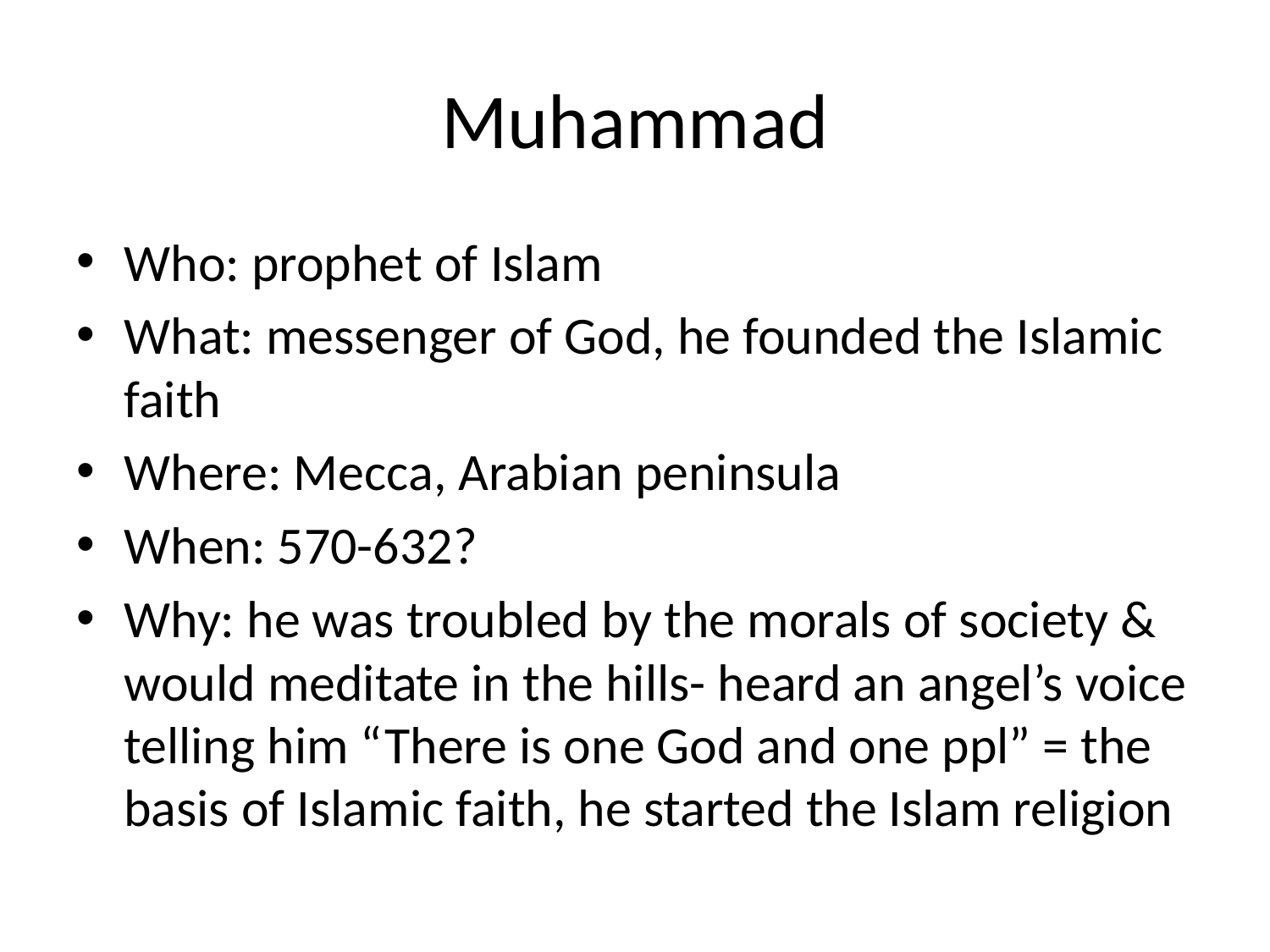

# Muhammad
Who: prophet of Islam
What: messenger of God, he founded the Islamic faith
Where: Mecca, Arabian peninsula
When: 570-632?
Why: he was troubled by the morals of society & would meditate in the hills- heard an angel’s voice telling him “There is one God and one ppl” = the basis of Islamic faith, he started the Islam religion